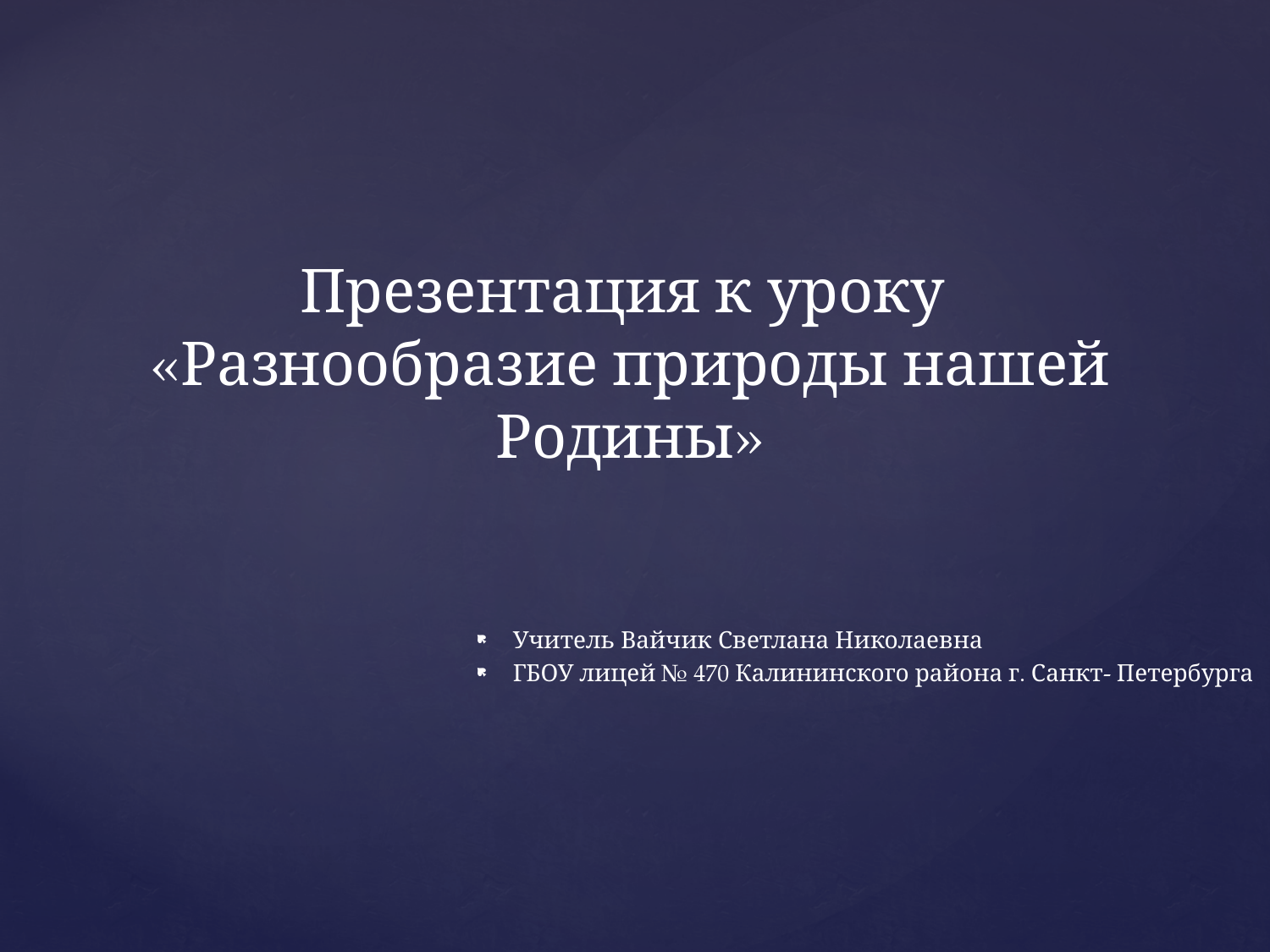

Презентация к уроку
«Разнообразие природы нашей
Родины»
Учитель Вайчик Светлана Николаевна
ГБОУ лицей № 470 Калининского района г. Санкт- Петербурга